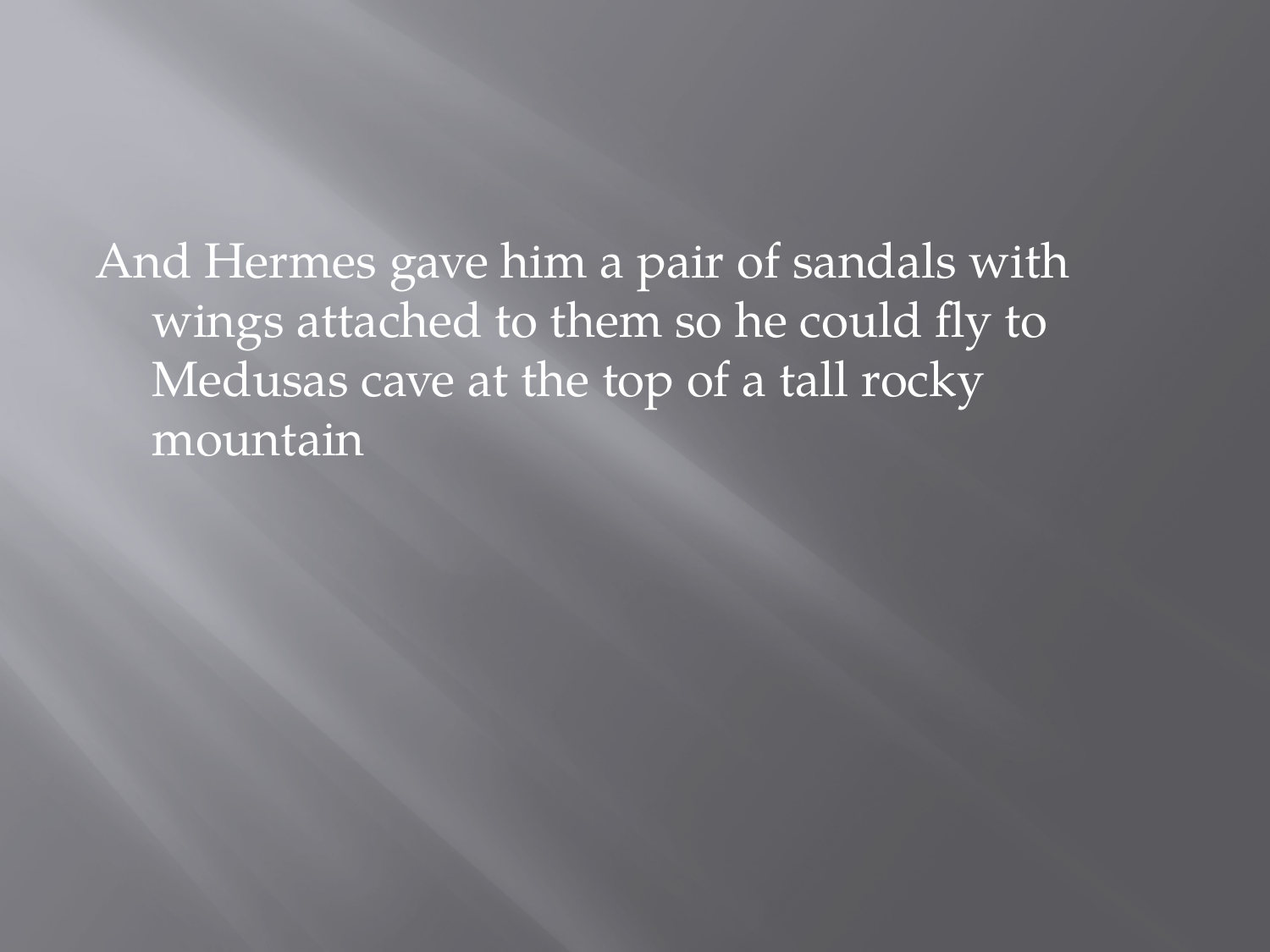

#
And Hermes gave him a pair of sandals with wings attached to them so he could fly to Medusas cave at the top of a tall rocky mountain